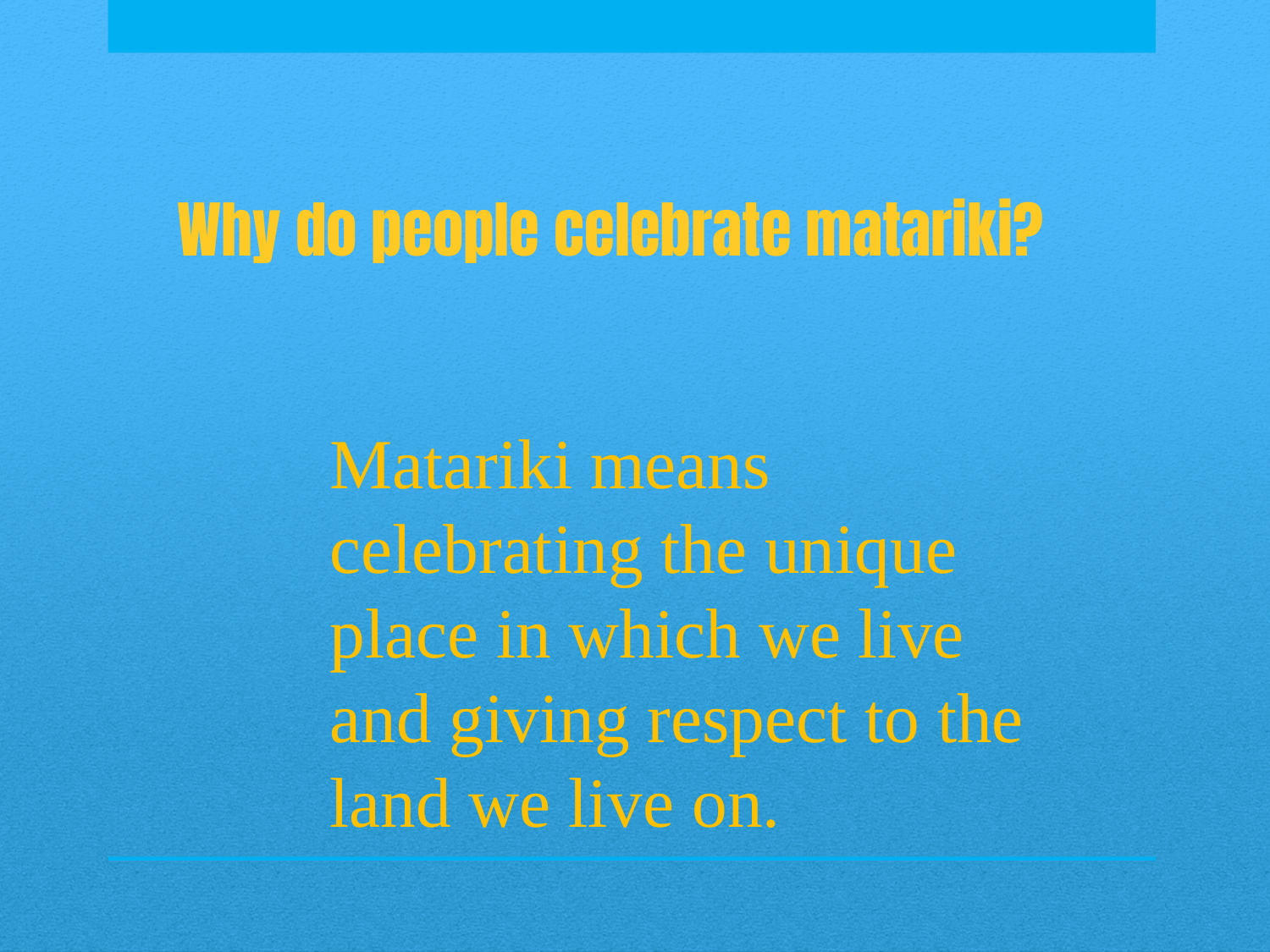

# Why do people celebrate matariki?
Matariki means celebrating the unique place in which we live and giving respect to the land we live on.